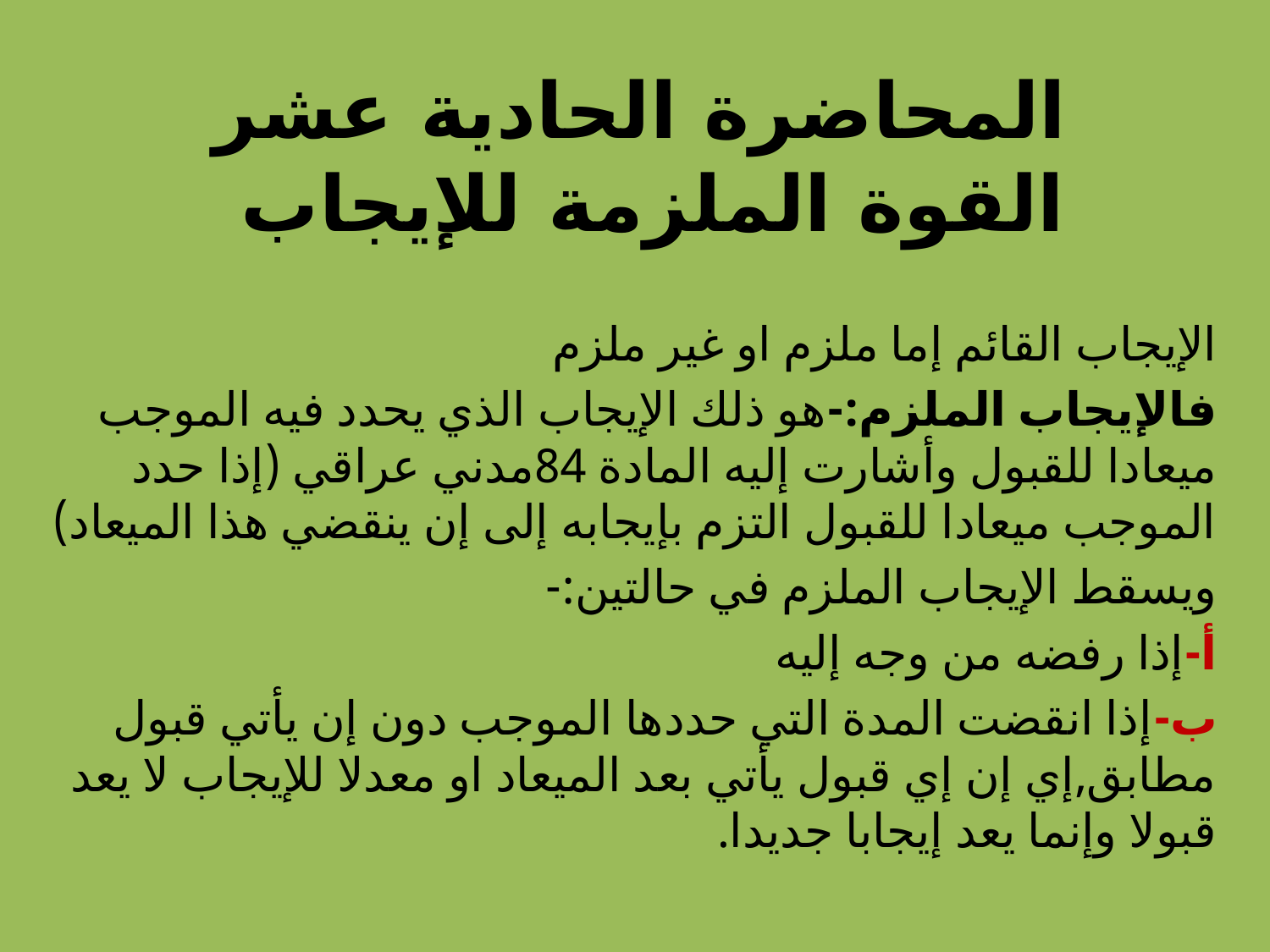

# المحاضرة الحادية عشر القوة الملزمة للإيجاب
الإيجاب القائم إما ملزم او غير ملزم
فالإيجاب الملزم:-هو ذلك الإيجاب الذي يحدد فيه الموجب ميعادا للقبول وأشارت إليه المادة 84مدني عراقي (إذا حدد الموجب ميعادا للقبول التزم بإيجابه إلى إن ينقضي هذا الميعاد)
ويسقط الإيجاب الملزم في حالتين:-
أ-إذا رفضه من وجه إليه
ب-إذا انقضت المدة التي حددها الموجب دون إن يأتي قبول مطابق,إي إن إي قبول يأتي بعد الميعاد او معدلا للإيجاب لا يعد قبولا وإنما يعد إيجابا جديدا.